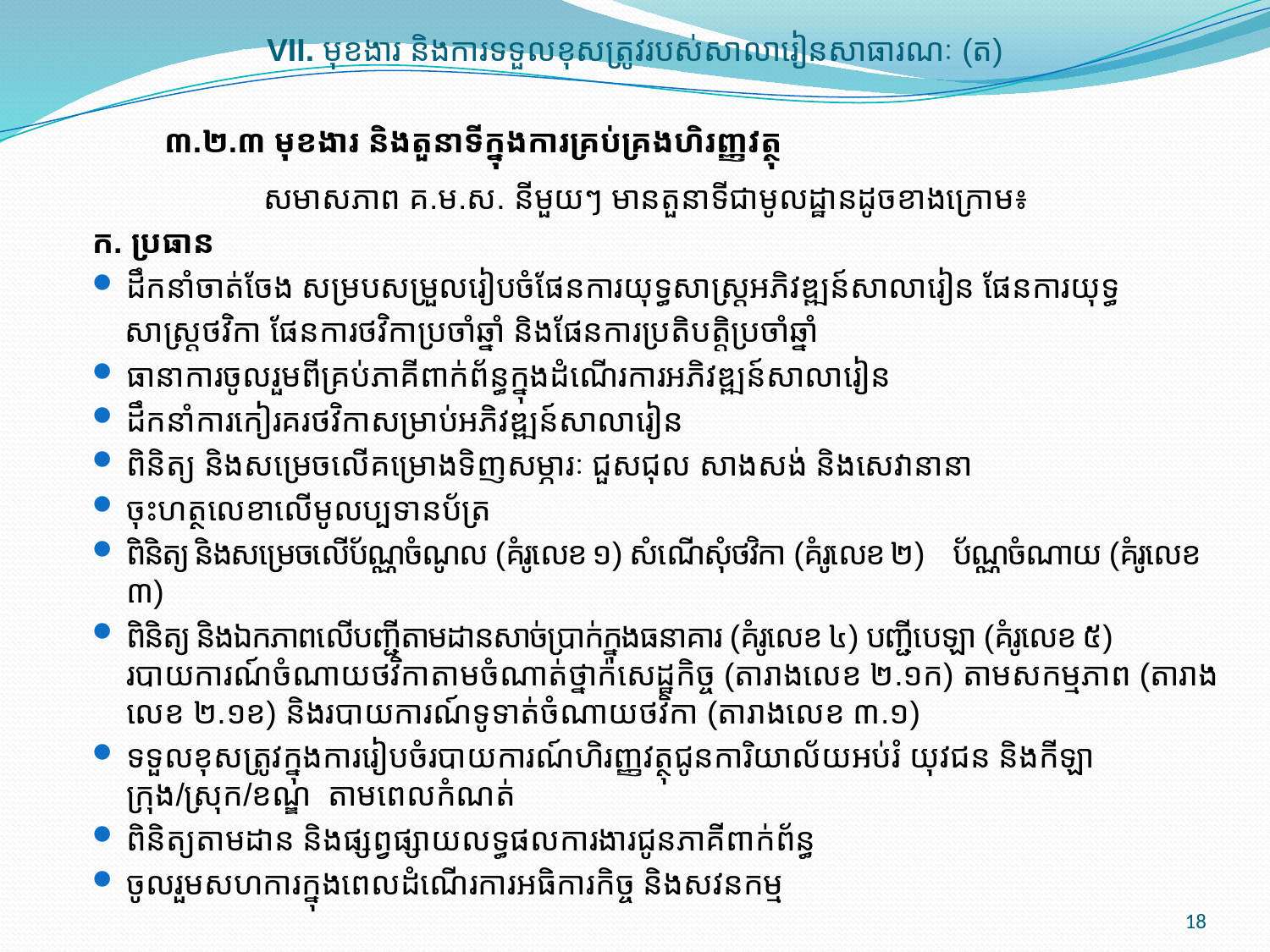

# VII. មុខងារ និងការទទួលខុសត្រូវរបស់សាលារៀនសាធារណៈ (ត)
	៣.២.៣ មុខងារ និងតួនាទីក្នុងការគ្រប់គ្រងហិរញ្ញវត្ថុ

	            សមាសភាព គ.ម.ស.​ នីមួយៗ មានតួនាទី​ជាមូលដ្ឋានដូចខាងក្រោម៖
ក. ប្រធាន
ដឹកនាំចាត់ចែង សម្របសម្រួលរៀបចំផែនការយុទ្ធសាស្ត្រអភិវឌ្ឍន៍សាលារៀន ផែនការយុទ្ធ
    សាស្ត្រថវិកា ផែនការថវិកាប្រចាំឆ្នាំ និងផែនការប្រតិបត្តិប្រចាំឆ្នាំ
ធានាការចូលរួមពីគ្រប់ភាគីពាក់ព័ន្ធក្នុងដំណើរការអភិវឌ្ឍន៍សាលារៀន
ដឹកនាំការកៀរគរថវិកាសម្រាប់អភិវឌ្ឍន៍សាលារៀន
ពិនិត្យ និងសម្រេចលើគម្រោងទិញសម្ភារៈ ជួសជុល សាងសង់ និងសេវានានា
ចុះហត្ថលេខាលើមូលប្បទានប័ត្រ
ពិនិត្យ និងសម្រេចលើប័ណ្ណចំណូល (គំរូលេខ ១) សំណើសុំថវិកា (គំរូលេខ ២)    ប័ណ្ណចំណាយ (គំរូលេខ ៣)
ពិនិត្យ និងឯកភាពលើបញ្ជីតាមដានសាច់ប្រាក់ក្នុងធនាគារ (គំរូលេខ ៤) បញ្ជីបេឡា (គំរូលេខ ៥) របាយការណ៍ចំណាយថវិកាតាមចំណាត់ថ្នាក់សេដ្ឋកិច្ច (តារាងលេខ ២.១ក) តាមសកម្មភាព (តារាងលេខ ២.១ខ) និងរបាយការណ៍ទូទាត់ចំណាយថវិកា (តារាងលេខ ៣.១)
ទទួលខុសត្រូវក្នុងការរៀបចំរបាយការណ៍ហិរញ្ញវត្ថុជូនការិយាល័យអប់រំ យុវជន និងកីឡា ក្រុង/ស្រុក/ខណ្ឌ  តាមពេលកំណត់
ពិនិត្យតាមដាន និងផ្សព្វផ្សាយលទ្ធផលការងារជូនភាគីពាក់ព័ន្ធ
ចូលរួមសហការក្នុងពេលដំណើរការអធិការកិច្ច និងសវនកម្ម

18